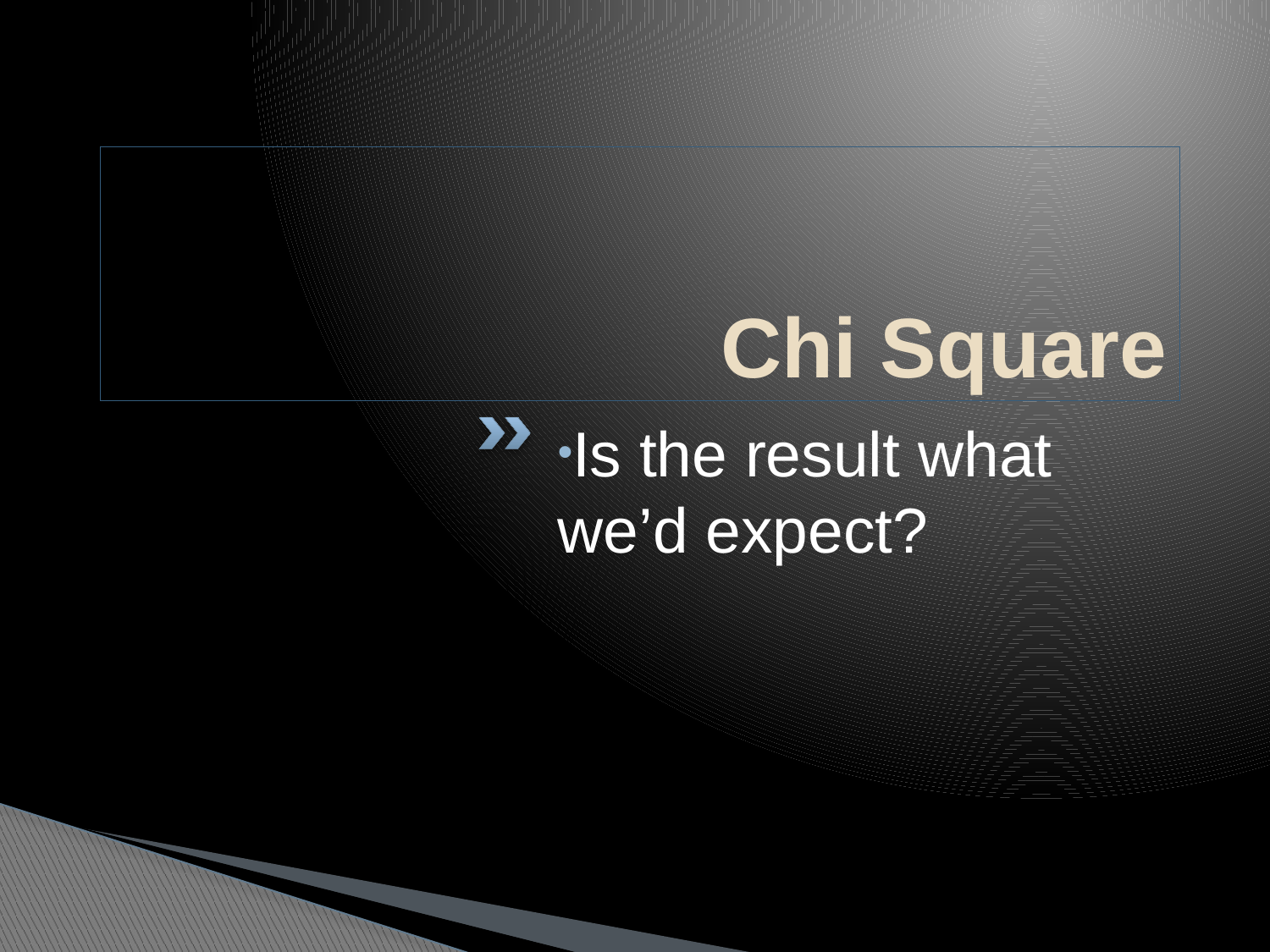

# Chi Square
Is the result what we’d expect?